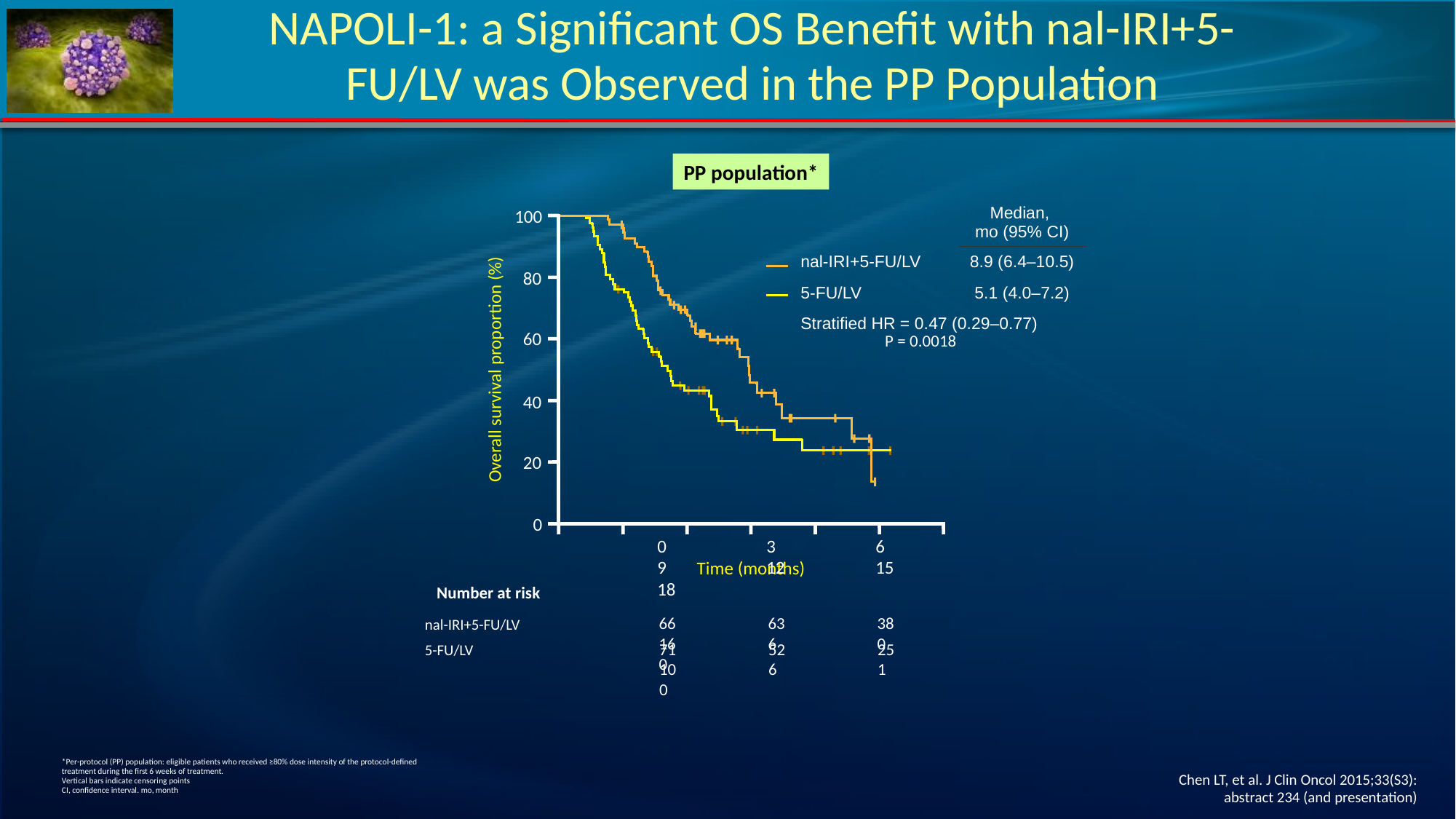

# NAPOLI-1: a Significant OS Benefit with nal-IRI+5-FU/LV was Observed in the PP Population
PP population*
100

80

60

Overall survival proportion (%)
40

20

0

	0	3	6	9	12	15	18
Time (months)
Number at risk
	66	63	38	16	6	0	0
nal-IRI+5-FU/LV
	71	52	25	10	6	1	0
5-FU/LV
|  | Median, mo (95% CI) |
| --- | --- |
| nal-IRI+5-FU/LV | 8.9 (6.4–10.5) |
| 5-FU/LV | 5.1 (4.0–7.2) |
| Stratified HR = 0.47 (0.29–0.77) |  |
|  |  |
P = 0.0018
*Per-protocol (PP) population: eligible patients who received ≥80% dose intensity of the protocol-defined treatment during the first 6 weeks of treatment.
Vertical bars indicate censoring points
CI, confidence interval. mo, month
Chen LT, et al. J Clin Oncol 2015;33(S3):
abstract 234 (and presentation)